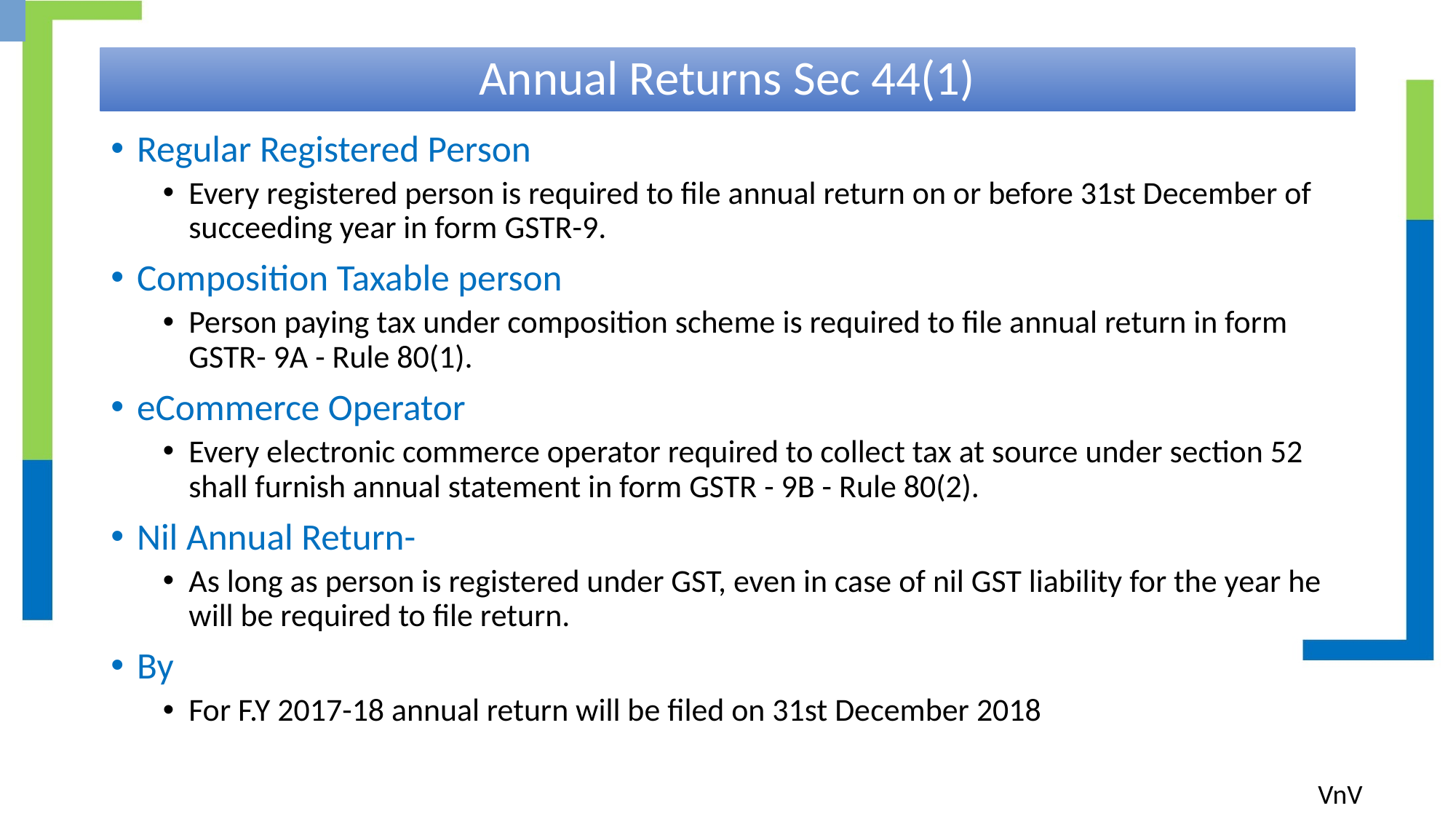

# Annual Returns Sec 44(1)
Regular Registered Person
Every registered person is required to file annual return on or before 31st December of succeeding year in form GSTR-9.
Composition Taxable person
Person paying tax under composition scheme is required to file annual return in form GSTR- 9A - Rule 80(1).
eCommerce Operator
Every electronic commerce operator required to collect tax at source under section 52 shall furnish annual statement in form GSTR - 9B - Rule 80(2).
Nil Annual Return-
As long as person is registered under GST, even in case of nil GST liability for the year he will be required to file return.
By
For F.Y 2017-18 annual return will be filed on 31st December 2018